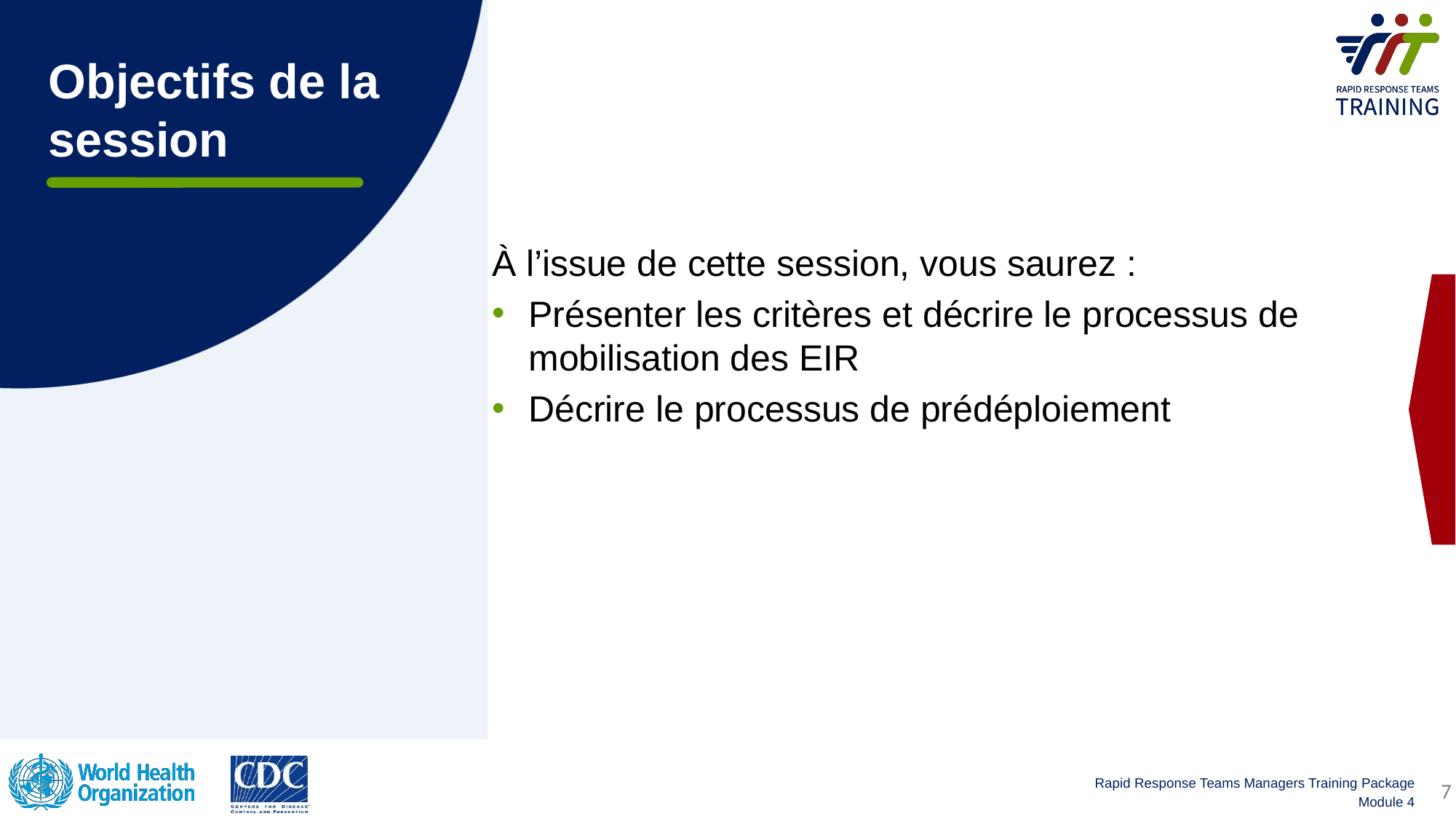

Objectifs de la session
À l’issue de cette session, vous saurez :
Présenter les critères et décrire le processus de mobilisation des EIR
Décrire le processus de prédéploiement

7